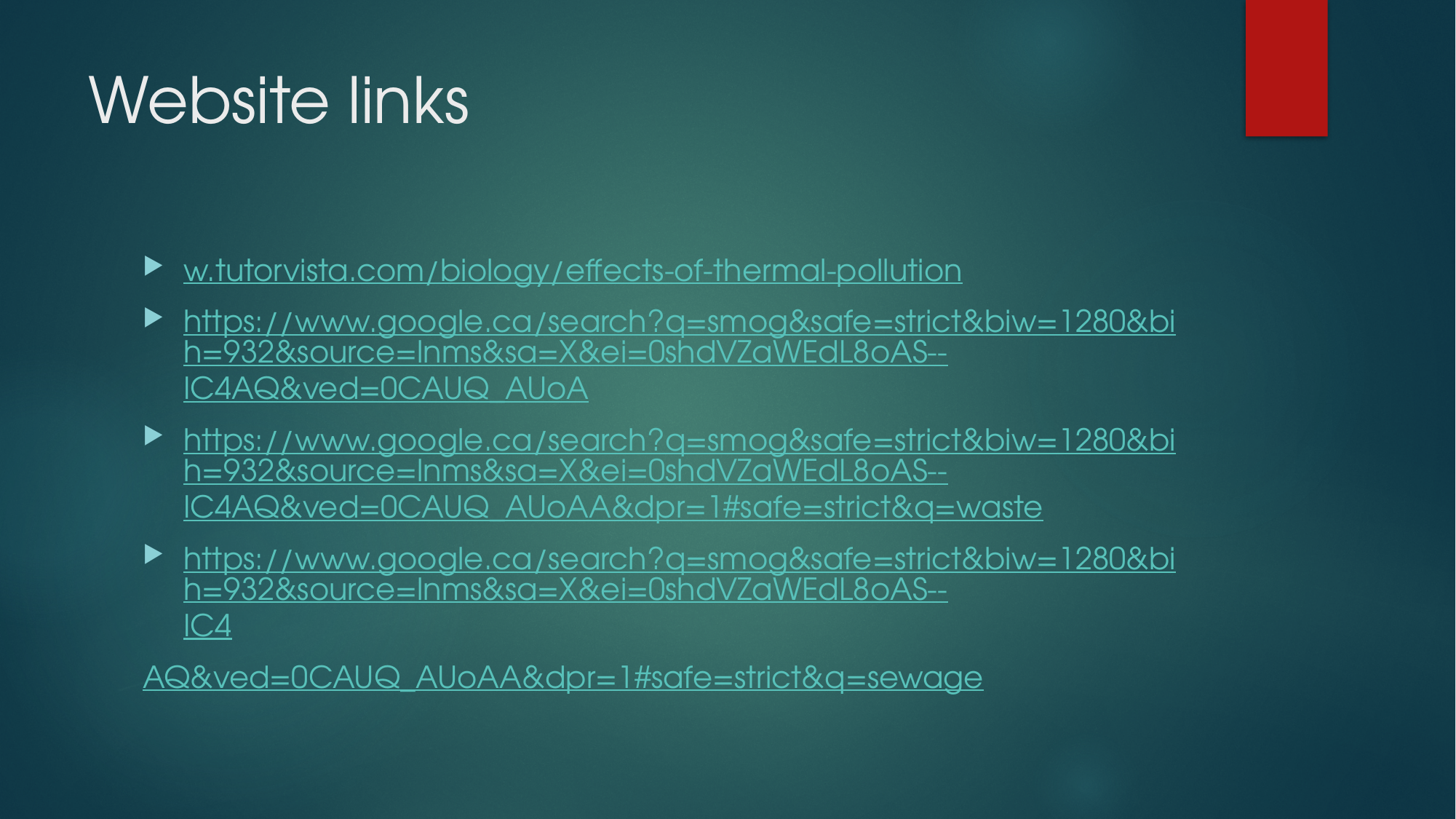

# Website links
w.tutorvista.com/biology/effects-of-thermal-pollution
https://www.google.ca/search?q=smog&safe=strict&biw=1280&bih=932&source=lnms&sa=X&ei=0shdVZaWEdL8oAS--IC4AQ&ved=0CAUQ_AUoA
https://www.google.ca/search?q=smog&safe=strict&biw=1280&bih=932&source=lnms&sa=X&ei=0shdVZaWEdL8oAS--IC4AQ&ved=0CAUQ_AUoAA&dpr=1#safe=strict&q=waste
https://www.google.ca/search?q=smog&safe=strict&biw=1280&bih=932&source=lnms&sa=X&ei=0shdVZaWEdL8oAS--IC4
AQ&ved=0CAUQ_AUoAA&dpr=1#safe=strict&q=sewage